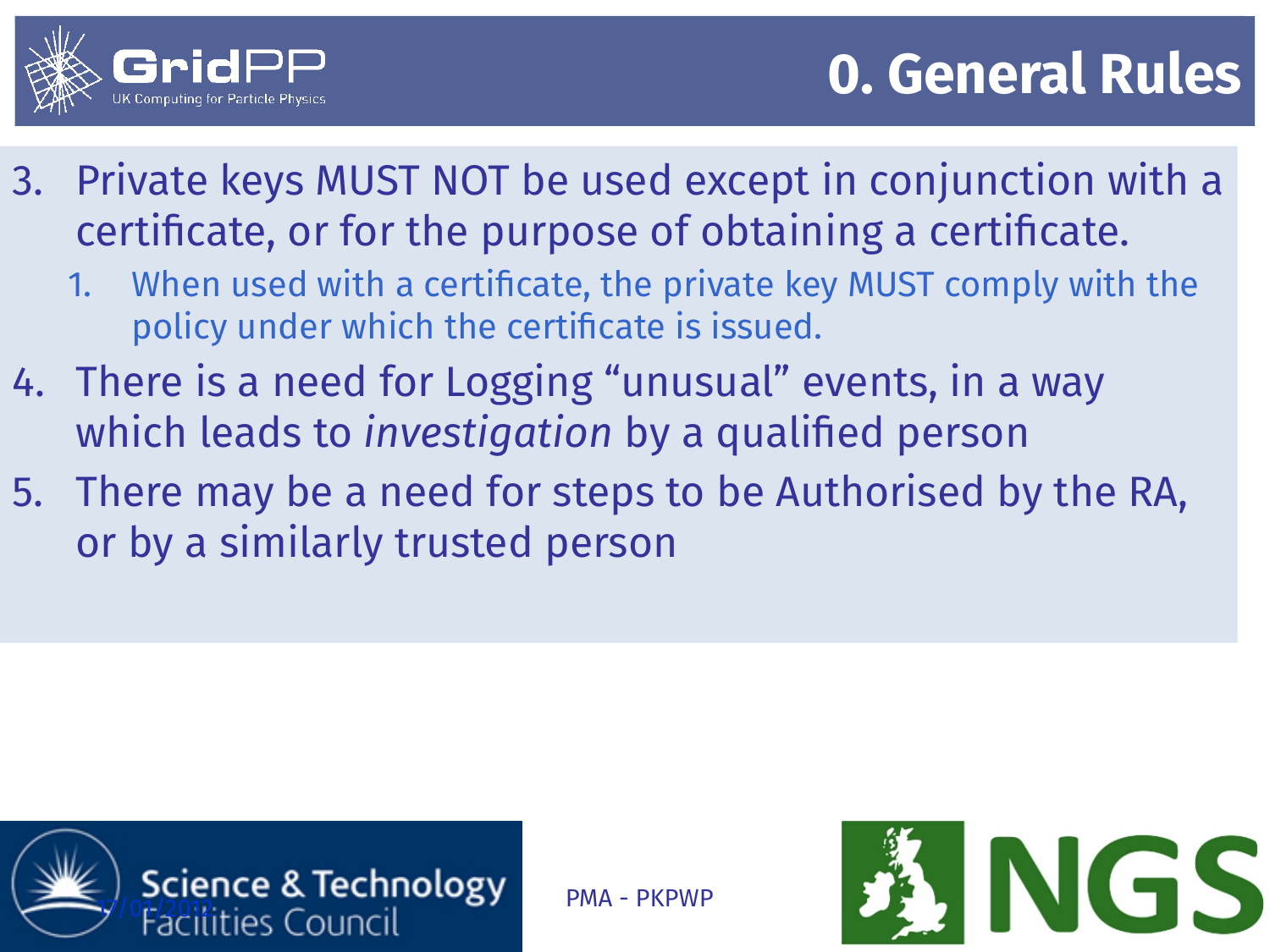

# 0. General Rules
Private keys MUST NOT be used except in conjunction with a certificate, or for the purpose of obtaining a certificate.
When used with a certificate, the private key MUST comply with the policy under which the certificate is issued.
There is a need for Logging “unusual” events, in a way which leads to investigation by a qualified person
There may be a need for steps to be Authorised by the RA, or by a similarly trusted person

PMA - PKPWP
17/01/2012
7